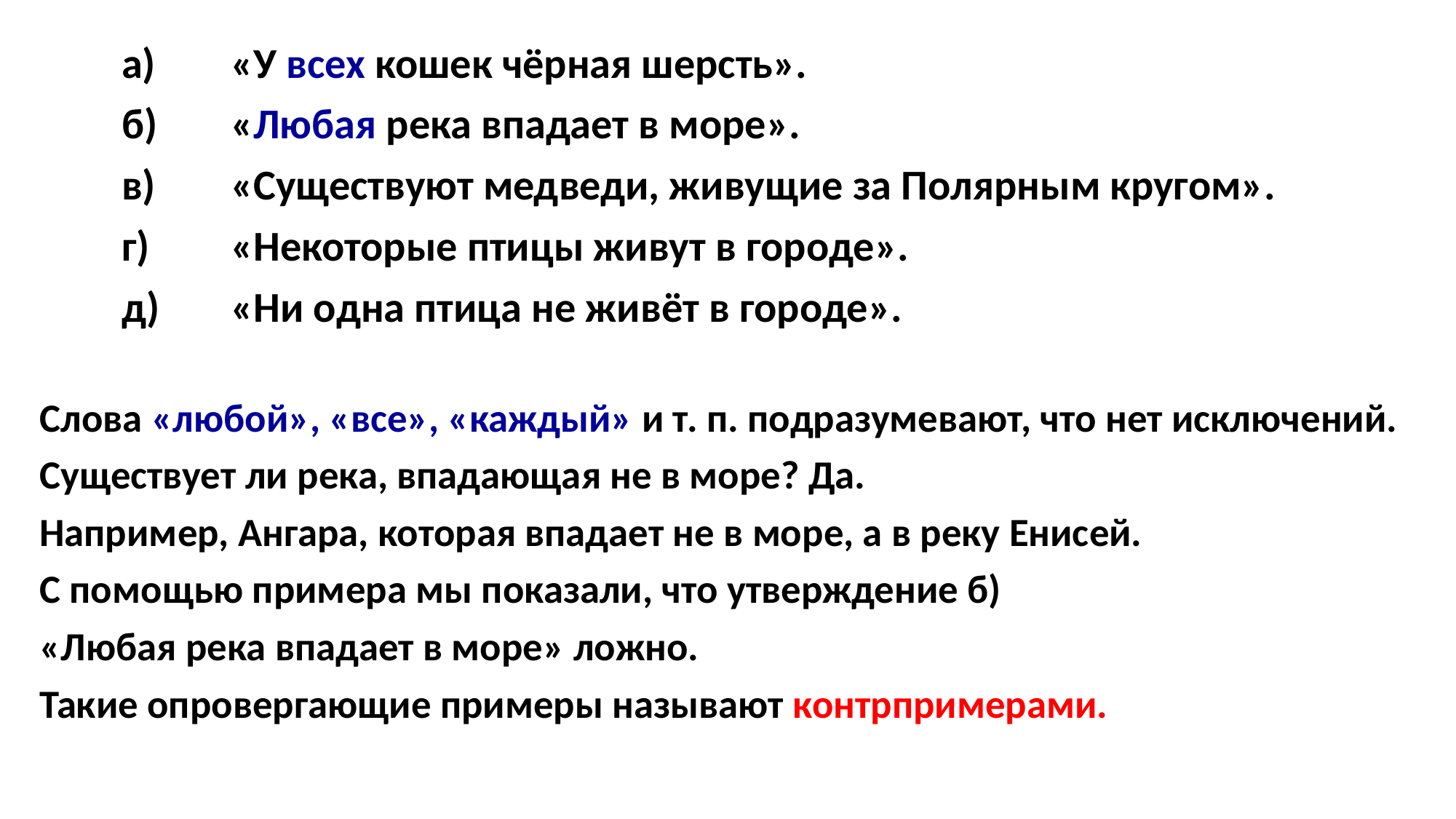

а)	«У всех кошек чёрная шерсть».
б)	«Любая река впадает в море».
в)	«Существуют медведи, живущие за Полярным кругом».
г)	«Некоторые птицы живут в городе».
д)	«Ни одна птица не живёт в городе».
Слова «любой», «все», «каждый» и т. п. подразумевают, что нет исключений.
Существует ли река, впадающая не в море? Да.
Например, Ангара, которая впадает не в море, а в реку Енисей.
С помощью примера мы показали, что утверждение б)
«Любая река впадает в море» ложно.
Такие опровергающие примеры называют контрпримерами.